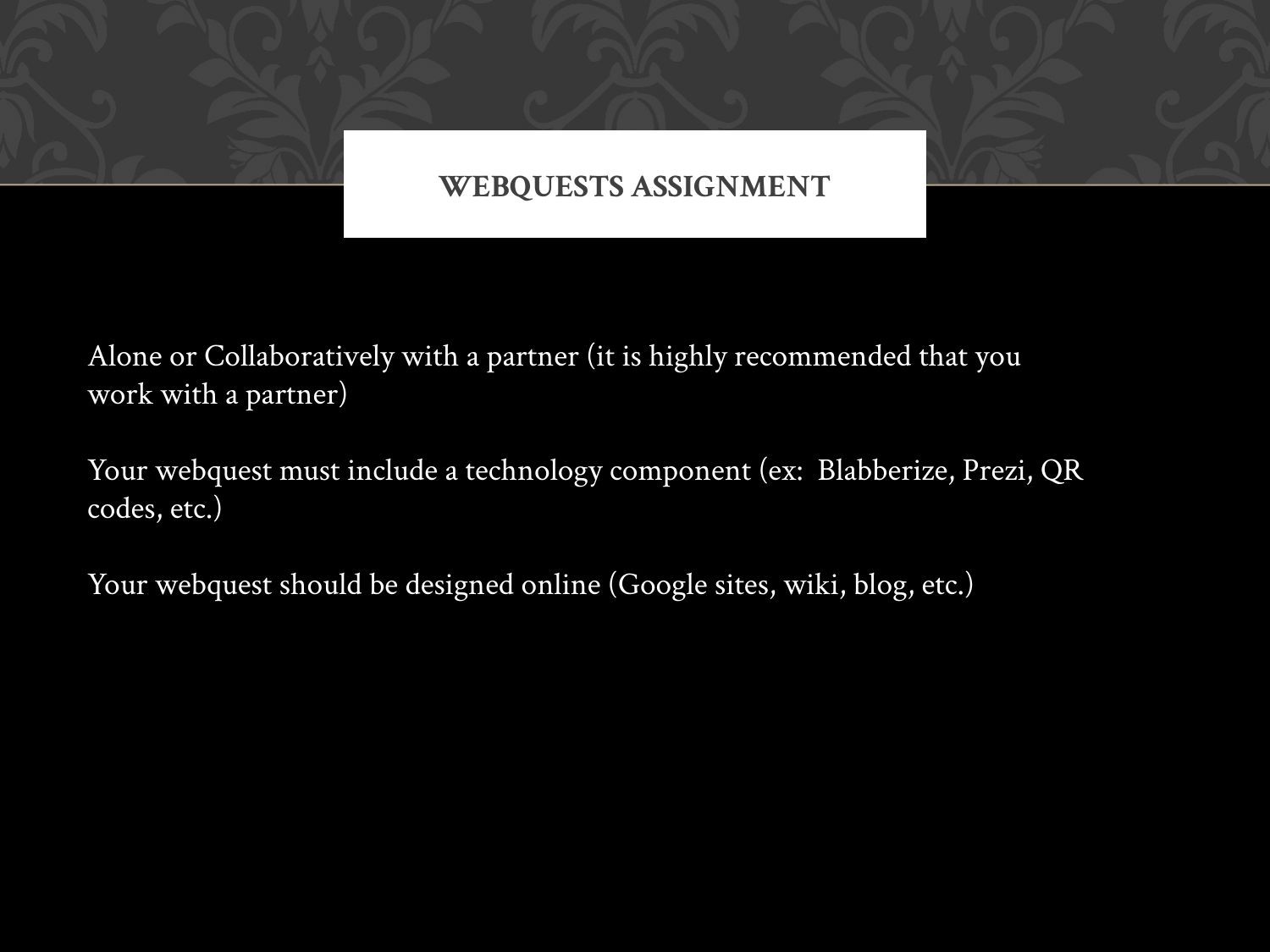

# Webquests assignment
Alone or Collaboratively with a partner (it is highly recommended that you work with a partner)

Your webquest must include a technology component (ex:  Blabberize, Prezi, QR codes, etc.)

Your webquest should be designed online (Google sites, wiki, blog, etc.)